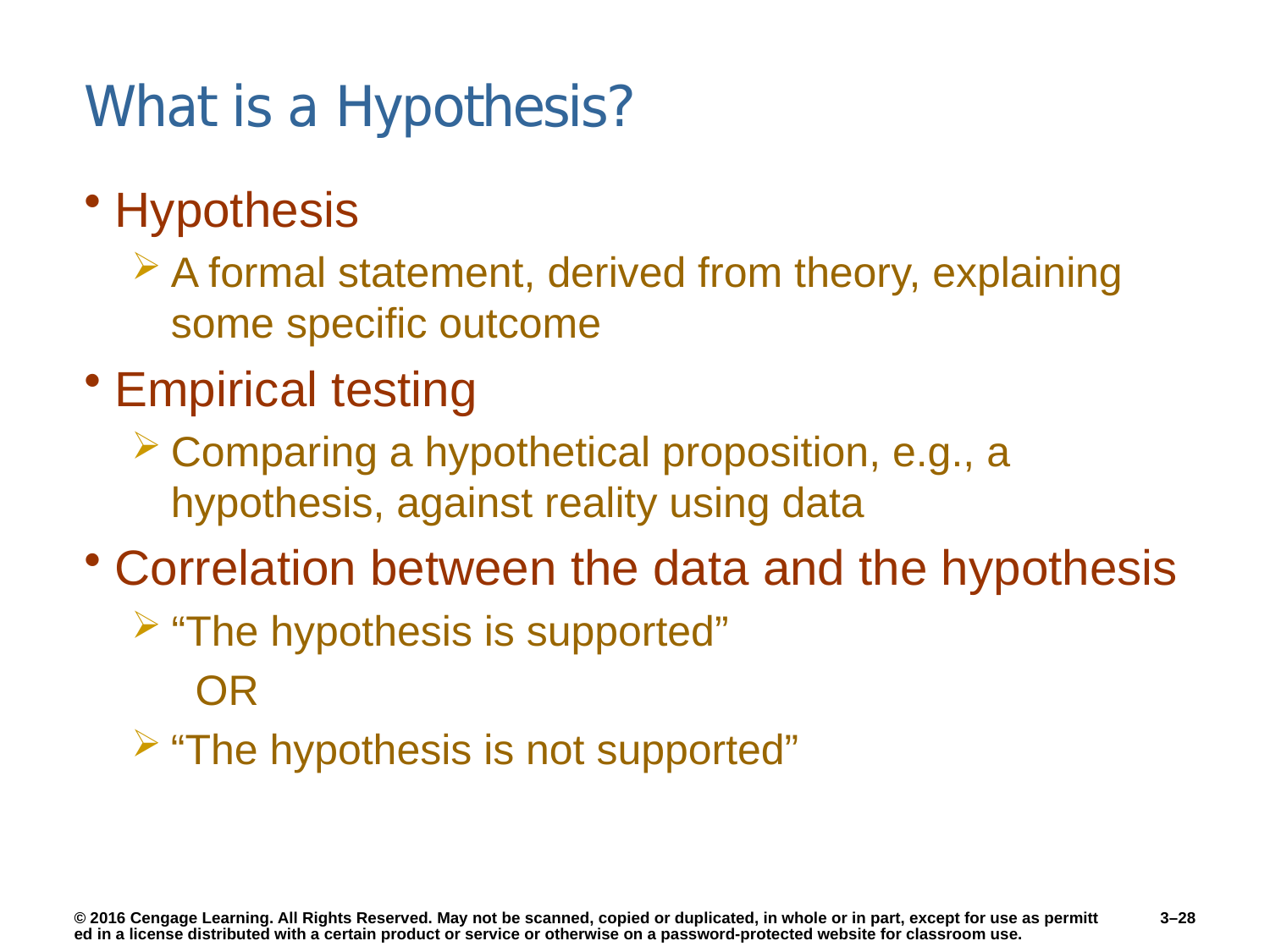

# What is a Hypothesis?
Hypothesis
A formal statement, derived from theory, explaining some specific outcome
Empirical testing
Comparing a hypothetical proposition, e.g., a hypothesis, against reality using data
Correlation between the data and the hypothesis
“The hypothesis is supported”
OR
“The hypothesis is not supported”
3–28
© 2016 Cengage Learning. All Rights Reserved. May not be scanned, copied or duplicated, in whole or in part, except for use as permitted in a license distributed with a certain product or service or otherwise on a password-protected website for classroom use.